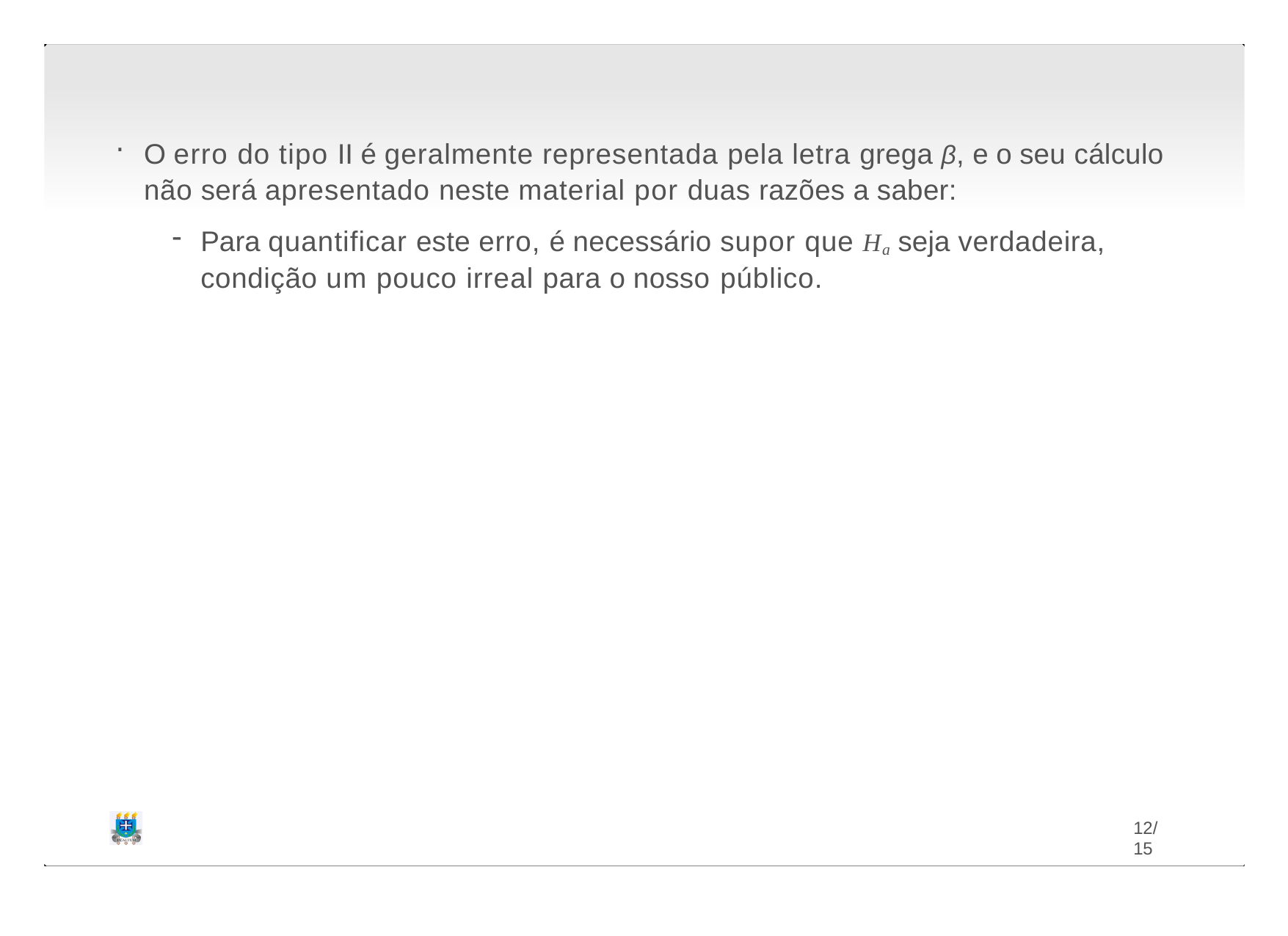

O erro do tipo II é geralmente representada pela letra grega β, e o seu cálculo
não será apresentado neste material por duas razões a saber:
Para quantificar este erro, é necessário supor que Ha seja verdadeira,  condição um pouco irreal para o nosso público.
12/ 15